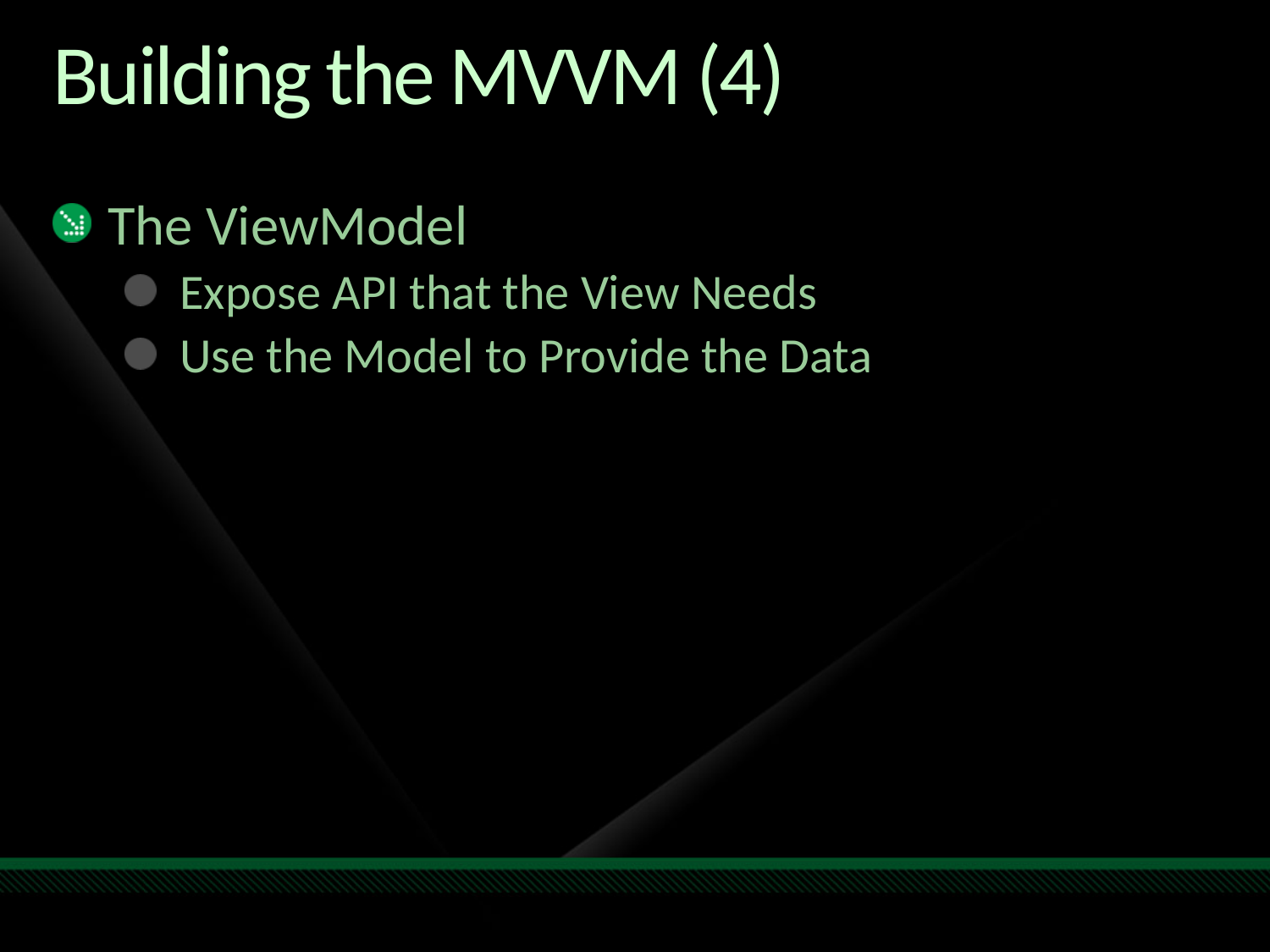

# Building the MVVM (4)
The ViewModel
Expose API that the View Needs
Use the Model to Provide the Data